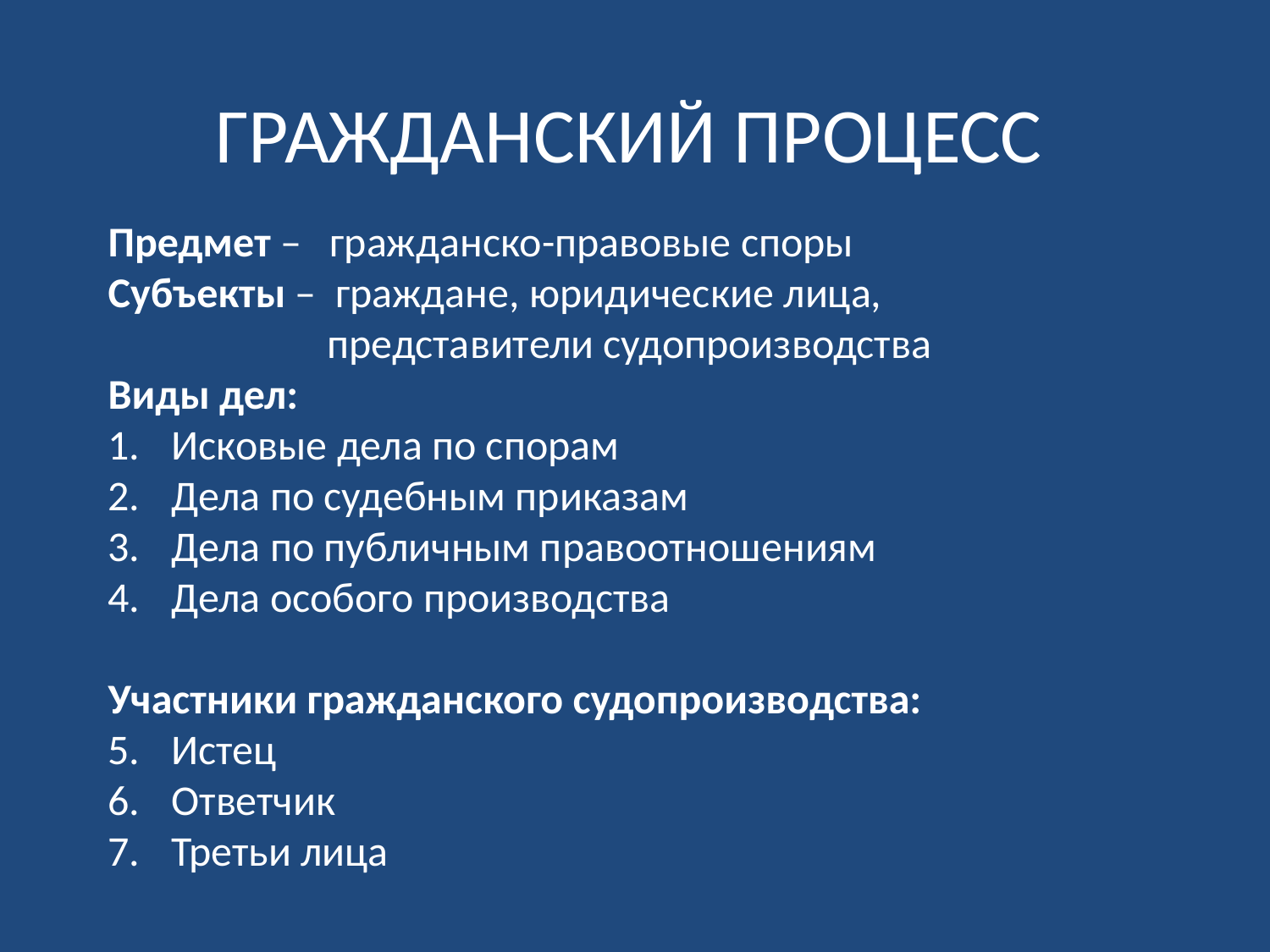

# ГРАЖДАНСКИЙ ПРОЦЕСС
Предмет –   гражданско-правовые споры
Субъекты –  граждане, юридические лица,
                       представители судопроизводства
Виды дел:
Исковые дела по спорам
Дела по судебным приказам
Дела по публичным правоотношениям
Дела особого производства

Участники гражданского судопроизводства:
Истец
Ответчик
Третьи лица